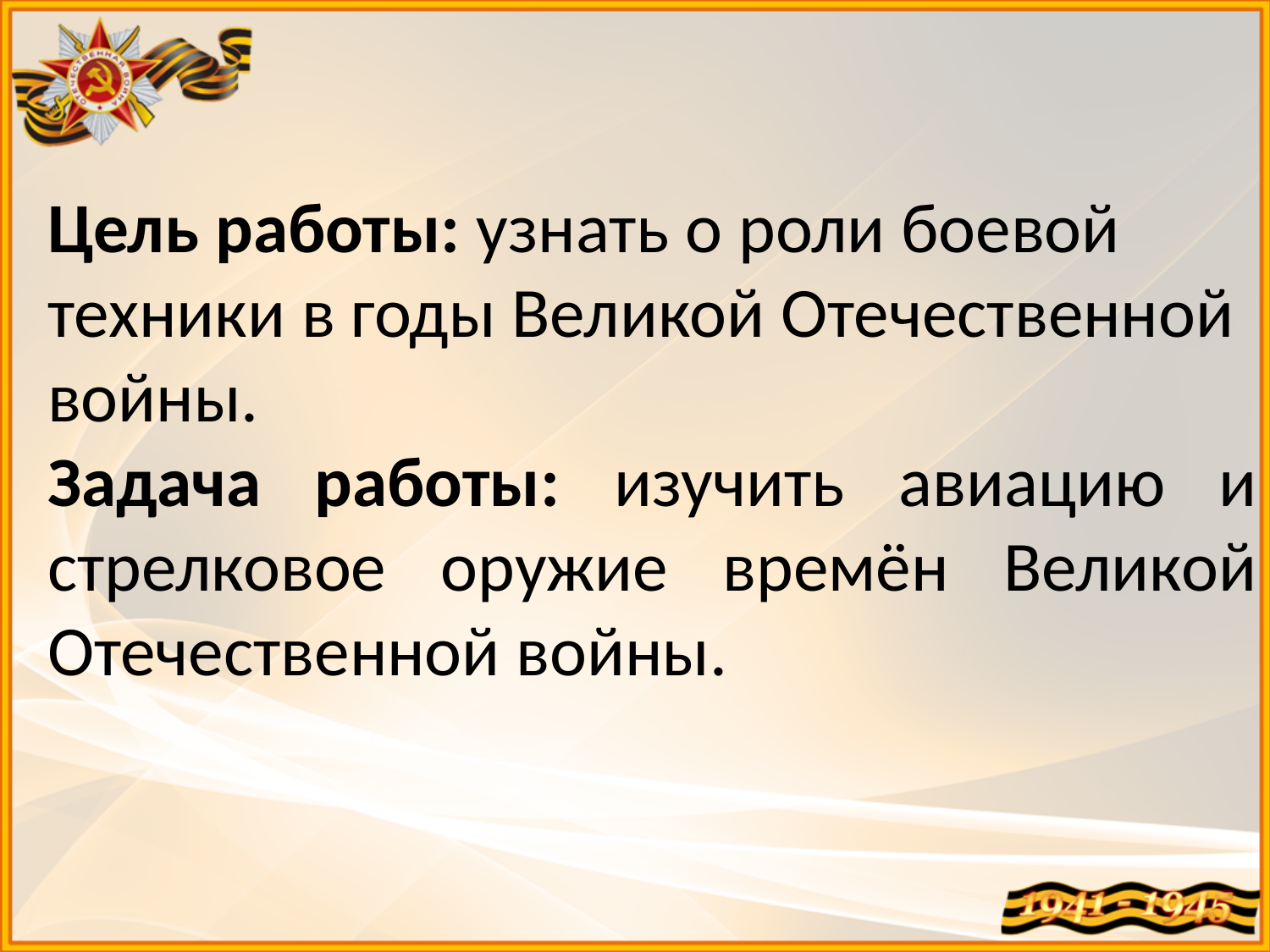

Цель работы: узнать о роли боевой техники в годы Великой Отечественной войны.
Задача работы: изучить авиацию и стрелковое оружие времён Великой Отечественной войны.